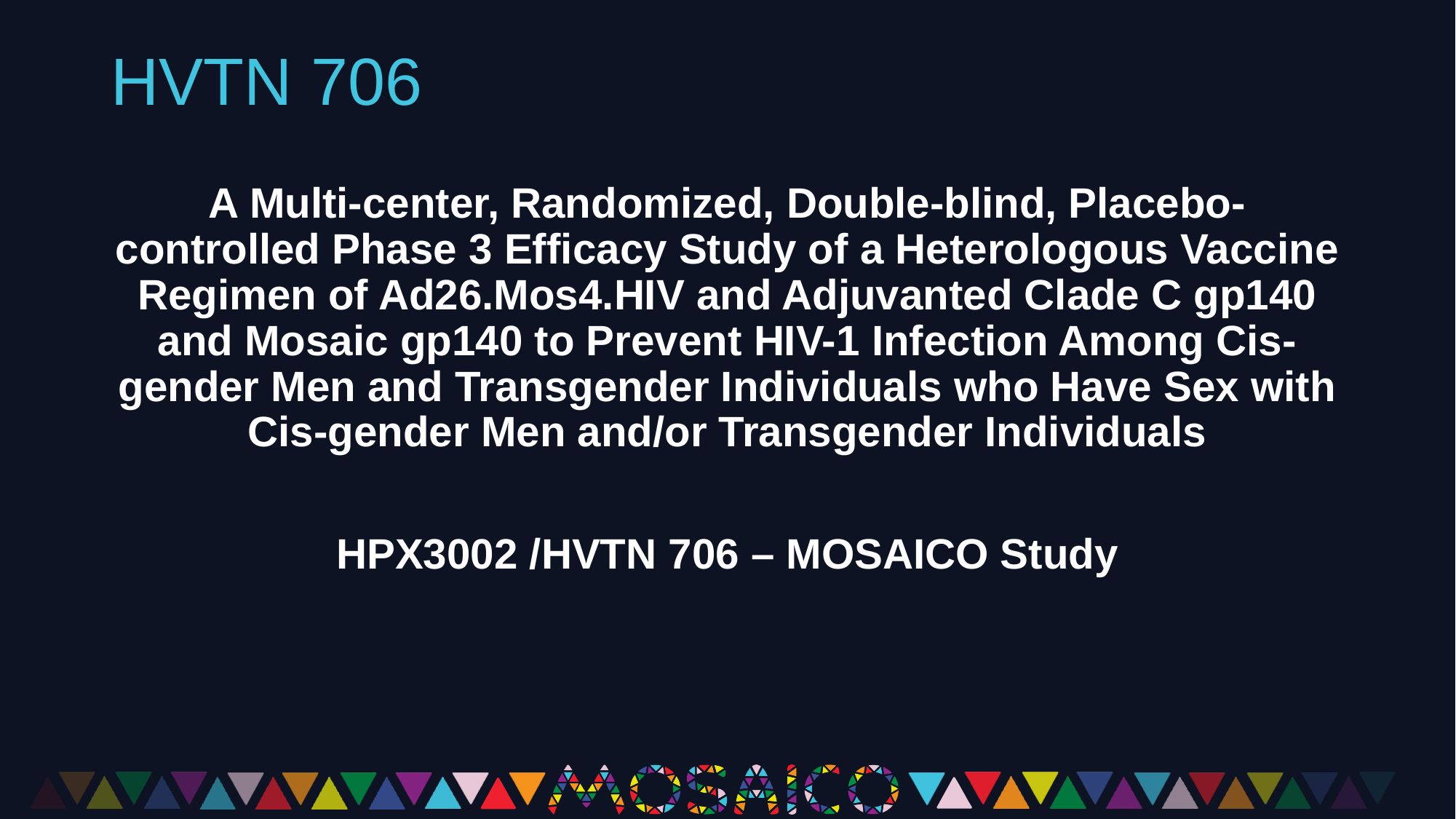

# HVTN 706
A Multi-center, Randomized, Double-blind, Placebo-controlled Phase 3 Efficacy Study of a Heterologous Vaccine Regimen of Ad26.Mos4.HIV and Adjuvanted Clade C gp140 and Mosaic gp140 to Prevent HIV-1 Infection Among Cis-gender Men and Transgender Individuals who Have Sex with Cis-gender Men and/or Transgender Individuals

HPX3002 /HVTN 706 – MOSAICO Study